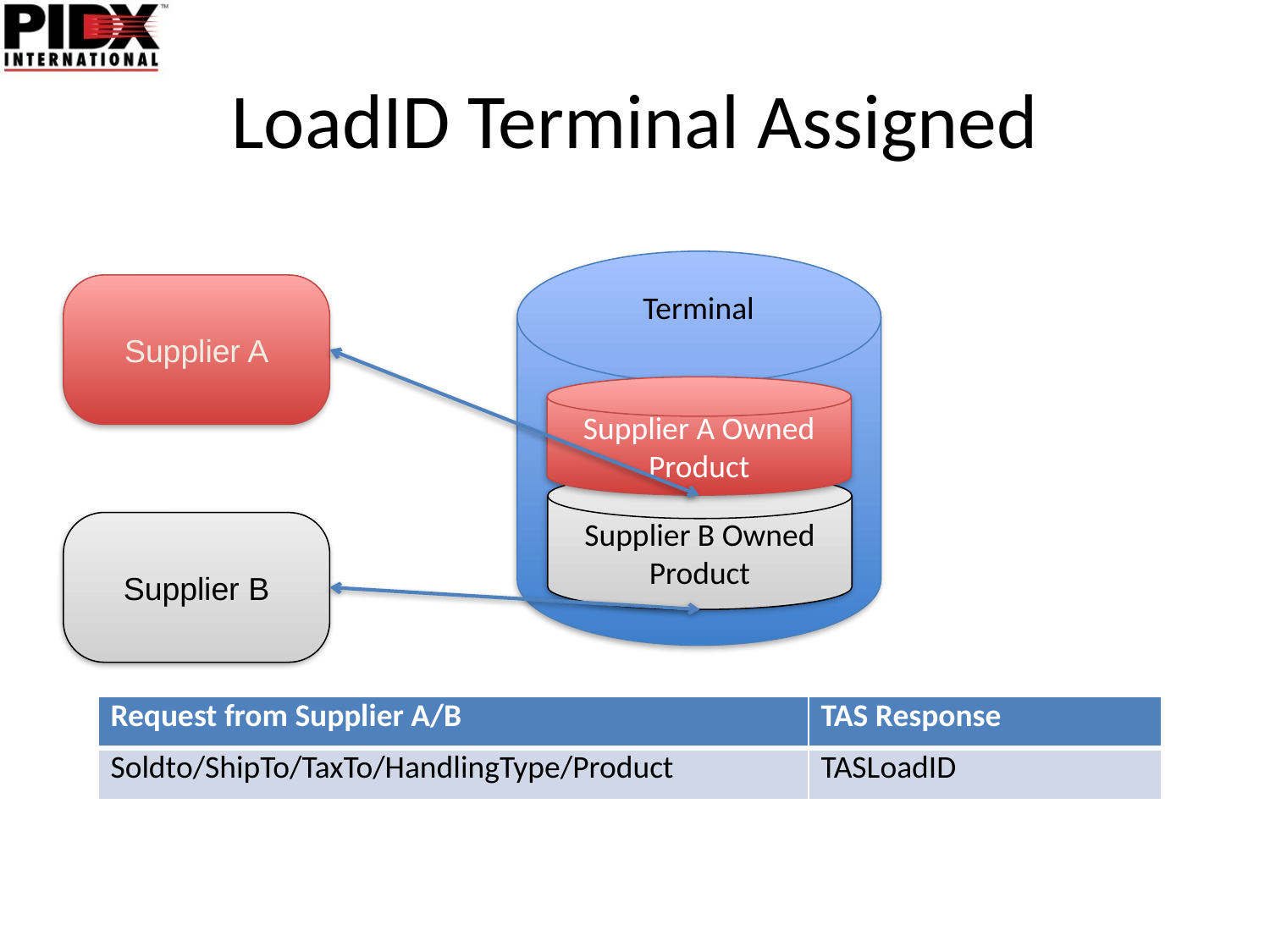

# LoadID Terminal Assigned

Supplier A
Terminal
Supplier A Owned Product
Supplier B Owned
Product
Supplier B
| Request from Supplier A/B | TAS Response |
| --- | --- |
| Soldto/ShipTo/TaxTo/HandlingType/Product | TASLoadID |